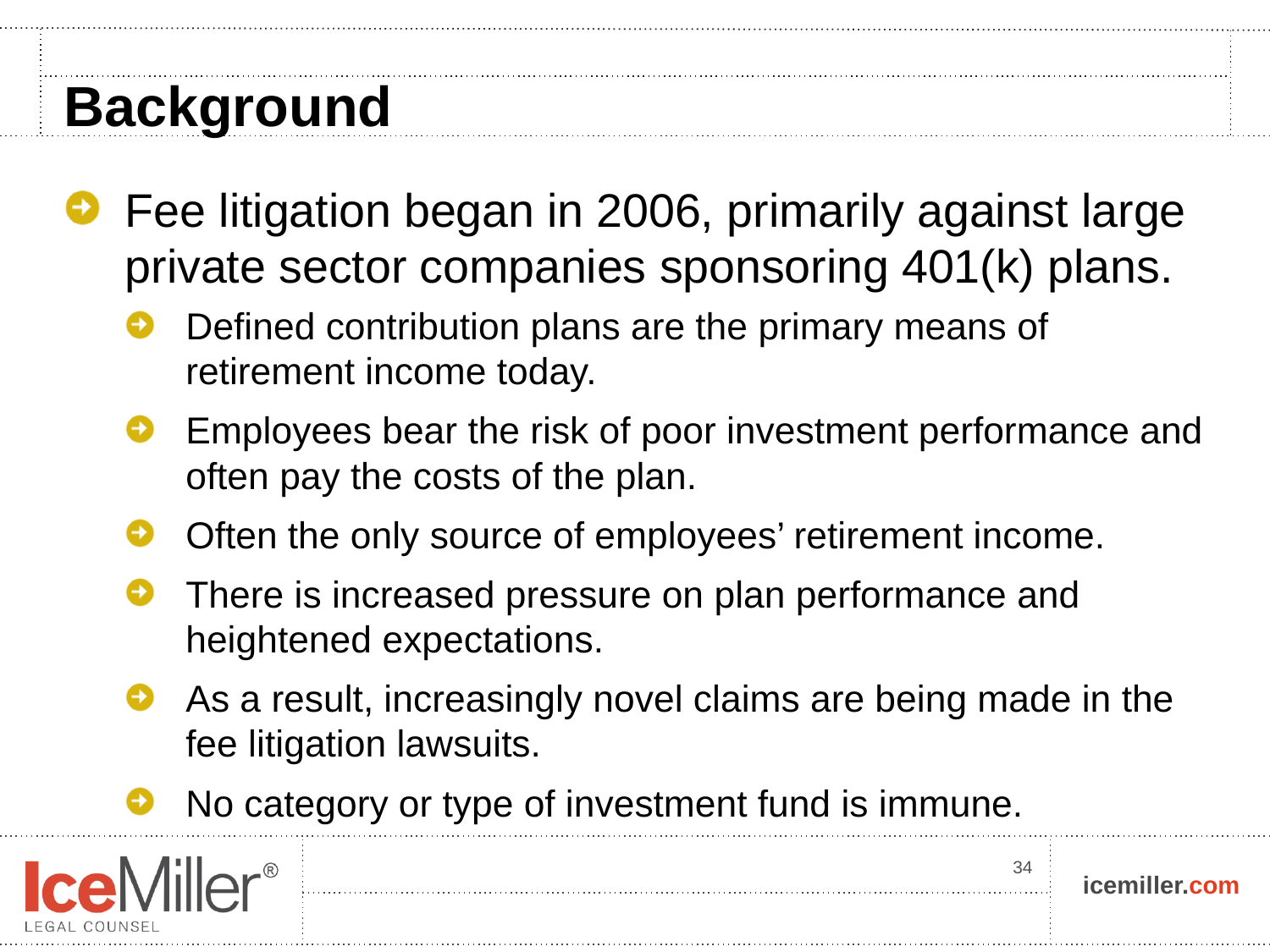

# Background
Fee litigation began in 2006, primarily against large private sector companies sponsoring 401(k) plans.
Defined contribution plans are the primary means of retirement income today.
Employees bear the risk of poor investment performance and often pay the costs of the plan.
Often the only source of employees’ retirement income.
There is increased pressure on plan performance and heightened expectations.
As a result, increasingly novel claims are being made in the fee litigation lawsuits.
No category or type of investment fund is immune.

34